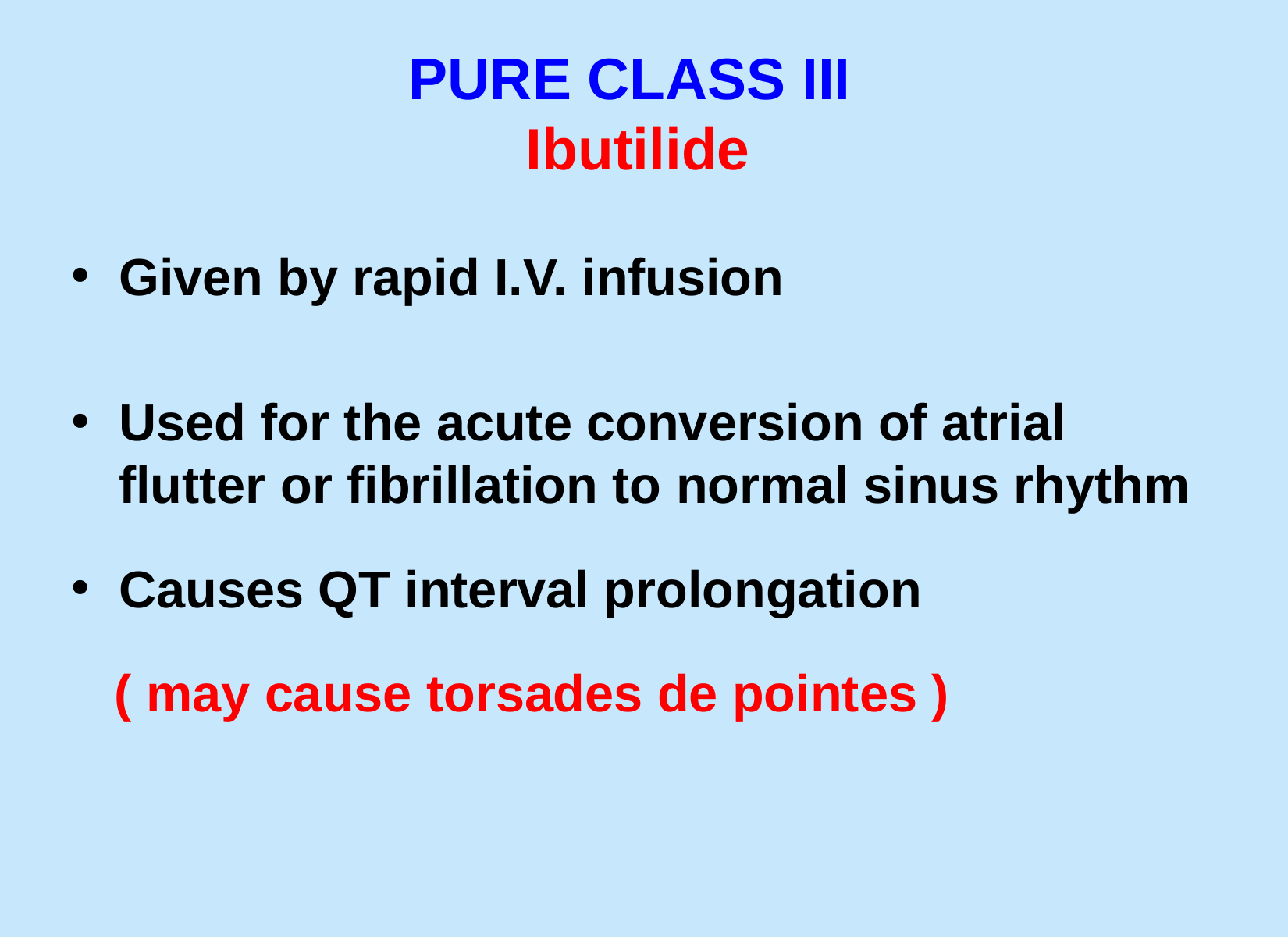

# PURE CLASS III Ibutilide

Given by rapid I.V. infusion

Used for the acute conversion of atrial flutter or fibrillation to normal sinus rhythm
Causes QT interval prolongation
   ( may cause torsades de pointes )